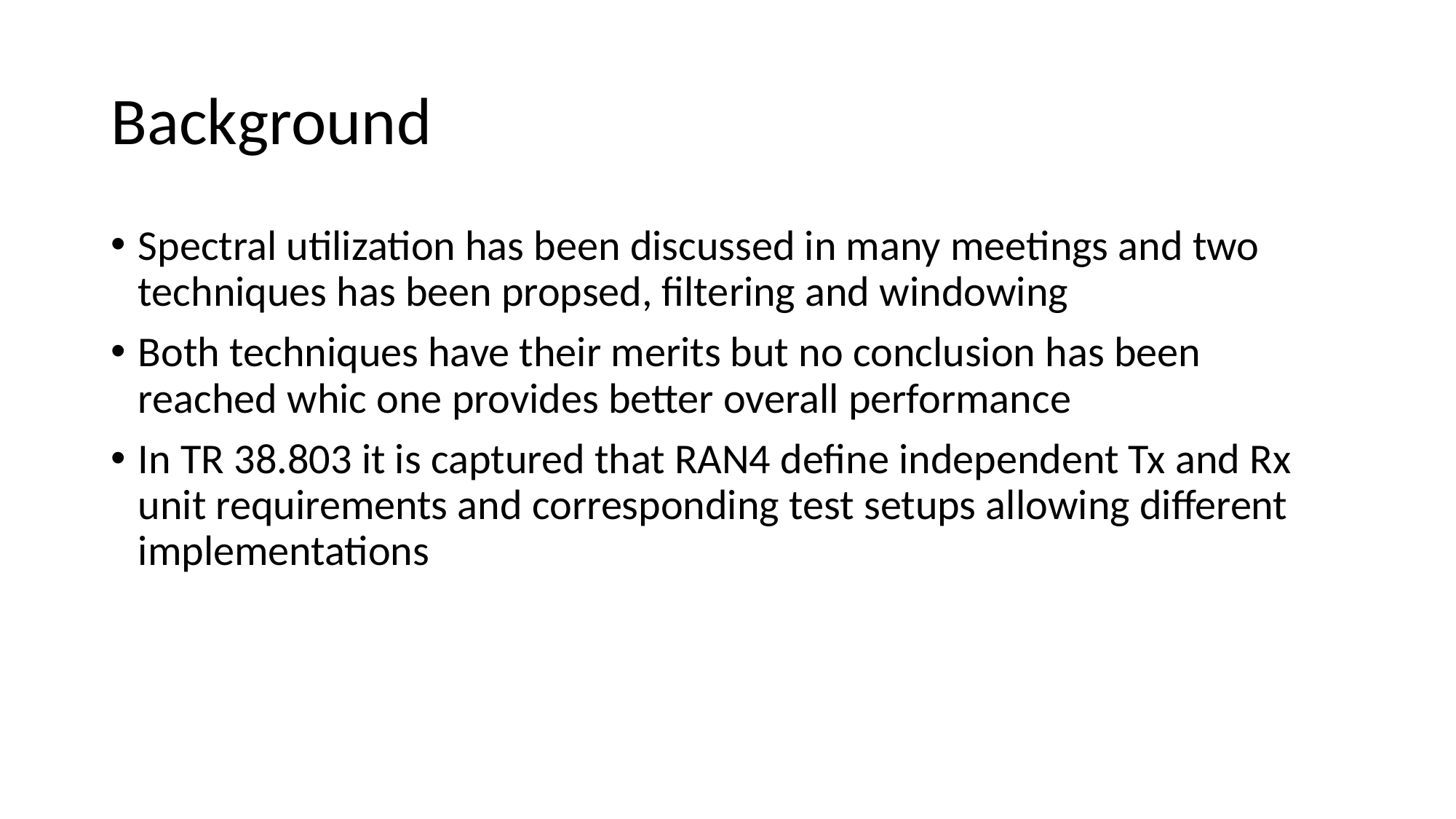

# Background
Spectral utilization has been discussed in many meetings and two techniques has been propsed, filtering and windowing
Both techniques have their merits but no conclusion has been reached whic one provides better overall performance
In TR 38.803 it is captured that RAN4 define independent Tx and Rx unit requirements and corresponding test setups allowing different implementations